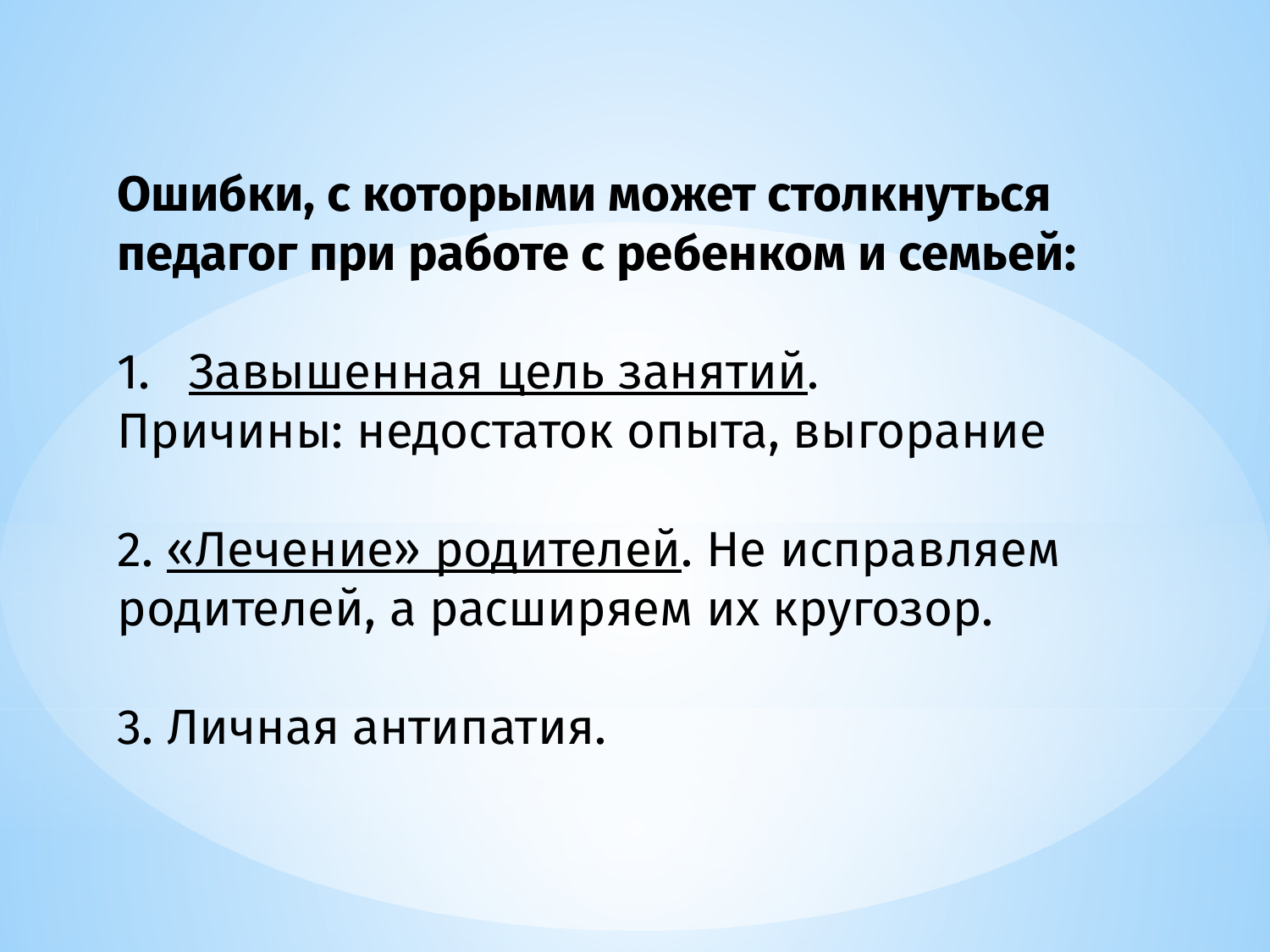

Ошибки, с которыми может столкнуться педагог при работе с ребенком и семьей:

Завышенная цель занятий.
Причины: недостаток опыта, выгорание

2. «Лечение» родителей. Не исправляем родителей, а расширяем их кругозор.

3. Личная антипатия.